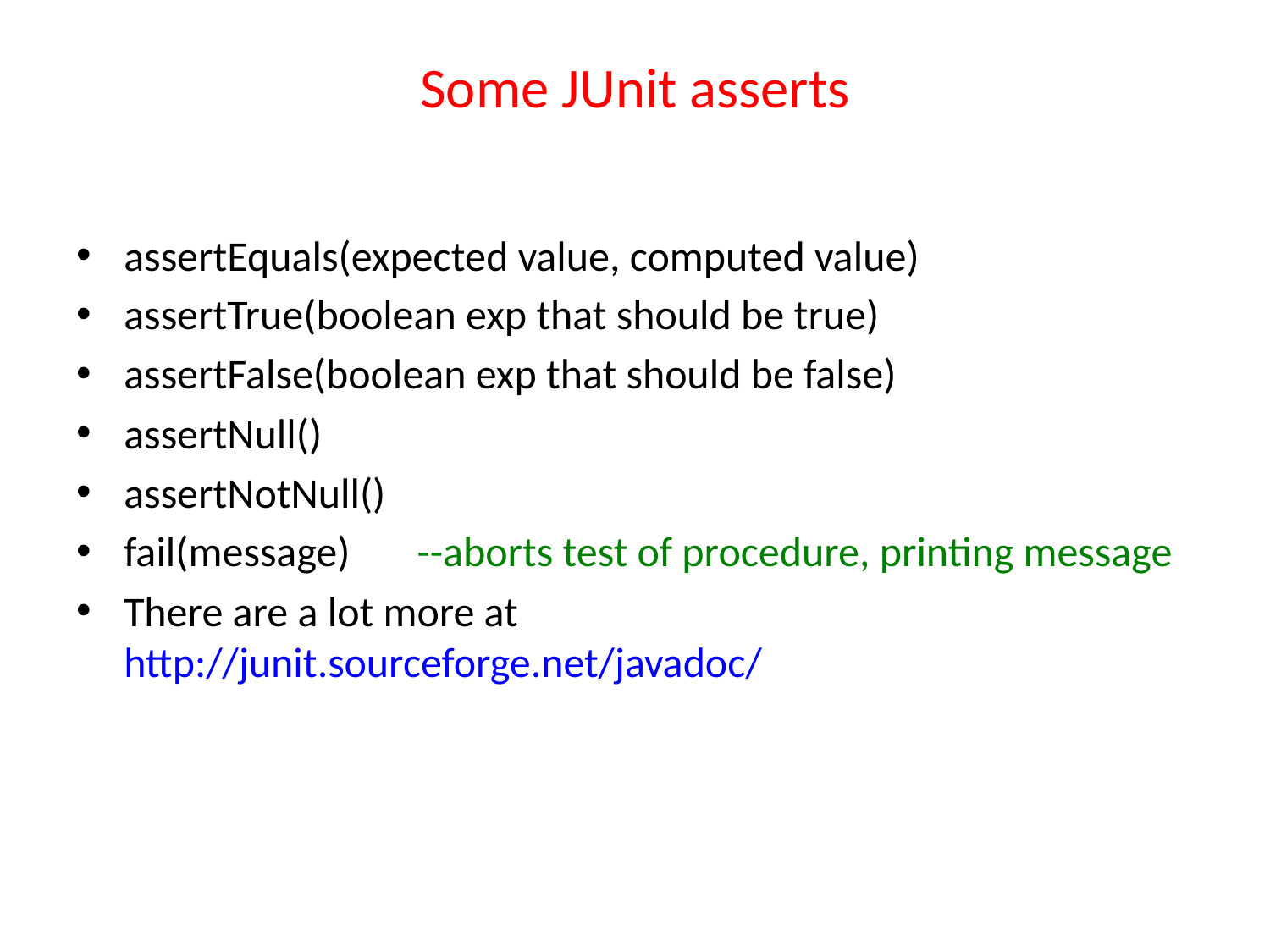

# Some JUnit asserts
assertEquals(expected value, computed value)
assertTrue(boolean exp that should be true)
assertFalse(boolean exp that should be false)
assertNull()
assertNotNull()
fail(message)       --aborts test of procedure, printing message
There are a lot more at
http://junit.sourceforge.net/javadoc/